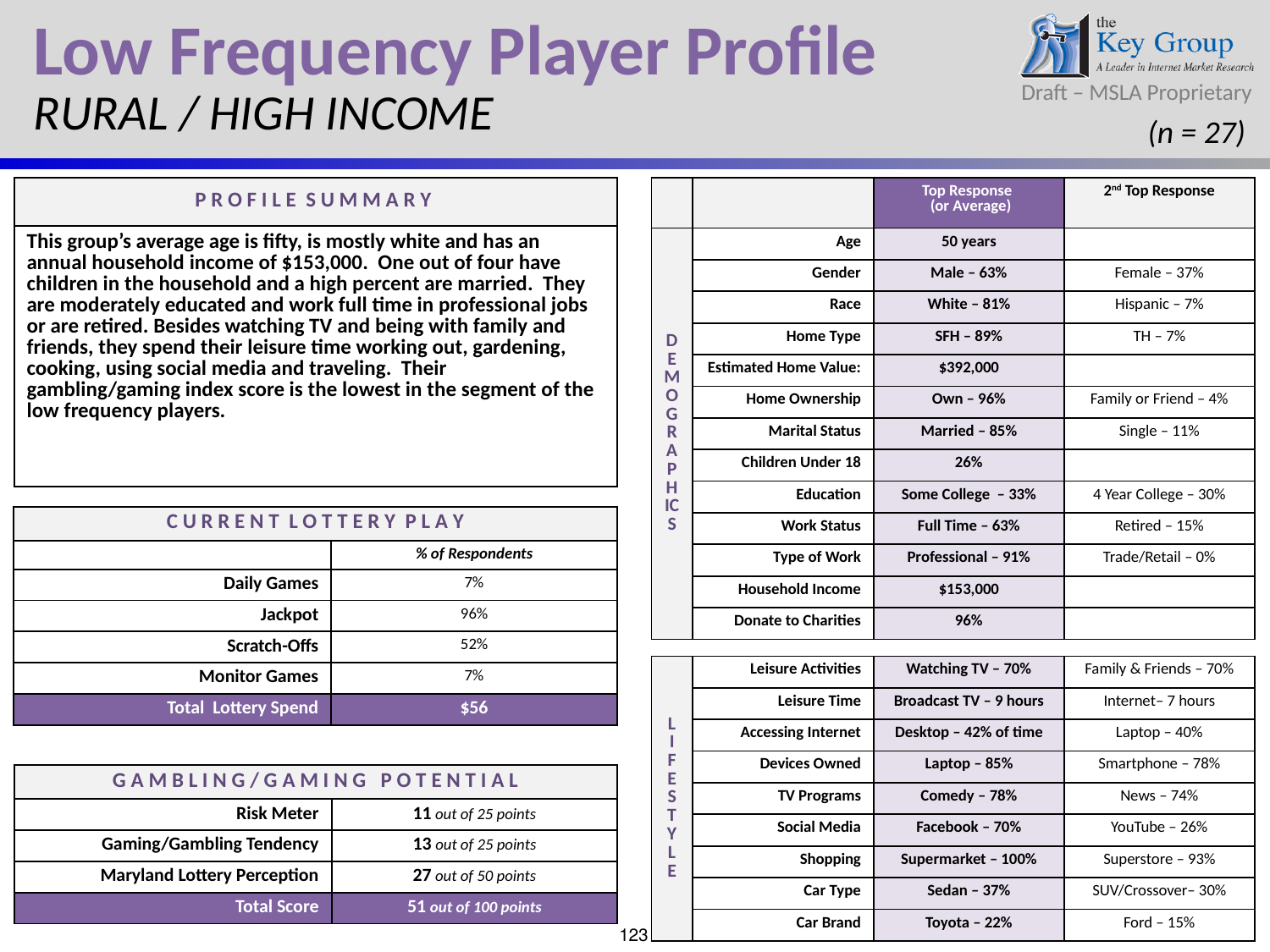

Low Frequency Player Profile
RURAL / HIGH INCOME
(n = 27)
| P R O F I L E S U M M A R Y |
| --- |
| This group’s average age is fifty, is mostly white and has an annual household income of $153,000. One out of four have children in the household and a high percent are married. They are moderately educated and work full time in professional jobs or are retired. Besides watching TV and being with family and friends, they spend their leisure time working out, gardening, cooking, using social media and traveling. Their gambling/gaming index score is the lowest in the segment of the low frequency players. |
|  |  | Top Response (or Average) | 2nd Top Response |
| --- | --- | --- | --- |
| DEMOGRAPHICS | Age | 50 years |  |
|  | Gender | Male – 63% | Female – 37% |
|  | Race | White – 81% | Hispanic – 7% |
|  | Home Type | SFH – 89% | TH – 7% |
|  | Estimated Home Value: | $392,000 |  |
|  | Home Ownership | Own – 96% | Family or Friend – 4% |
|  | Marital Status | Married – 85% | Single – 11% |
|  | Children Under 18 | 26% |  |
|  | Education | Some College – 33% | 4 Year College – 30% |
|  | Work Status | Full Time – 63% | Retired – 15% |
|  | Type of Work | Professional – 91% | Trade/Retail – 0% |
|  | Household Income | $153,000 |  |
|  | Donate to Charities | 96% |  |
|  |  |  |  |
| L I F E S TY L E | Leisure Activities | Watching TV – 70% | Family & Friends – 70% |
|  | Leisure Time | Broadcast TV – 9 hours | Internet– 7 hours |
|  | Accessing Internet | Desktop – 42% of time | Laptop – 40% |
|  | Devices Owned | Laptop – 85% | Smartphone – 78% |
|  | TV Programs | Comedy – 78% | News – 74% |
|  | Social Media | Facebook – 70% | YouTube – 26% |
|  | Shopping | Supermarket – 100% | Superstore – 93% |
|  | Car Type | Sedan – 37% | SUV/Crossover– 30% |
|  | Car Brand | Toyota – 22% | Ford – 15% |
| C U R R E N T L O T T E R Y P L A Y |  |
| --- | --- |
|  | % of Respondents |
| Daily Games | 7% |
| Jackpot | 96% |
| Scratch-Offs | 52% |
| Monitor Games | 7% |
| Total Lottery Spend | $56 |
| G A M B L I N G / G A M I N G P O T E N T I A L |  |
| --- | --- |
| Risk Meter | 11 out of 25 points |
| Gaming/Gambling Tendency | 13 out of 25 points |
| Maryland Lottery Perception | 27 out of 50 points |
| Total Score | 51 out of 100 points |